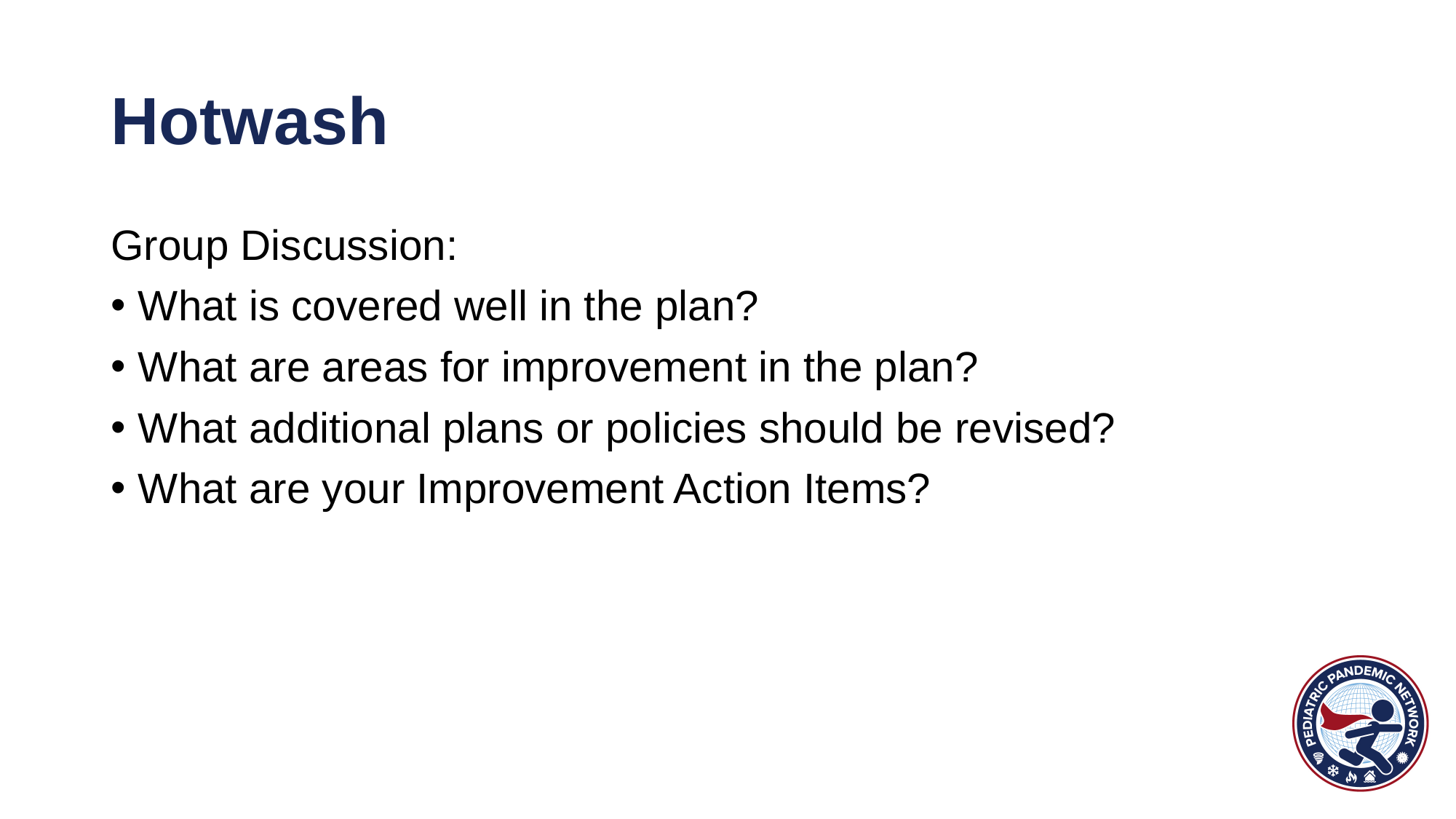

# Hotwash
Group Discussion:
What is covered well in the plan?
What are areas for improvement in the plan?
What additional plans or policies should be revised?
What are your Improvement Action Items?